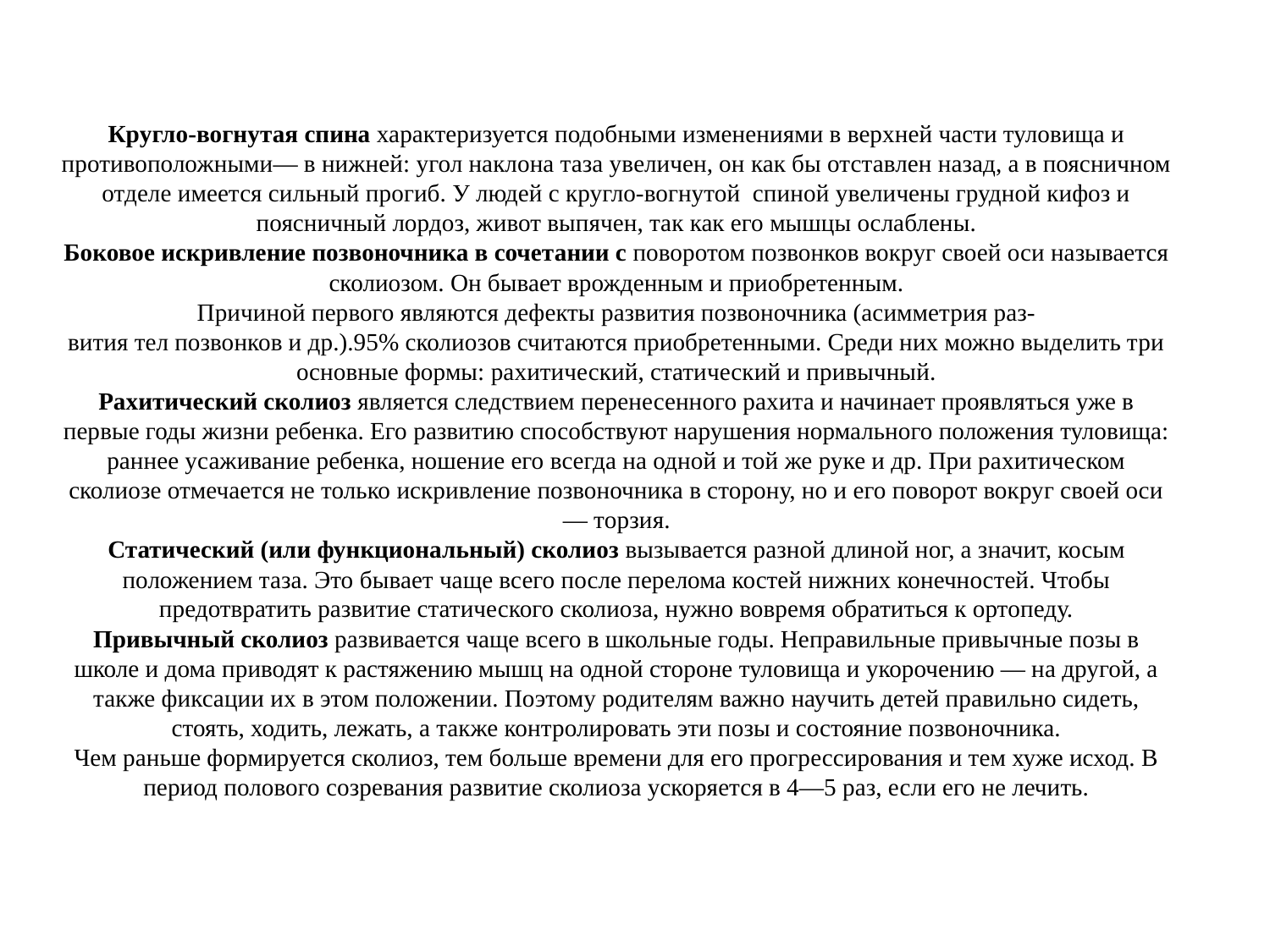

# Кругло-вогнутая спина характеризуется подобными изменениями в верхней части туловища и противоположными— в нижней: угол наклона таза увеличен, он как бы отставлен назад, а в поясничном отделе имеется сильный прогиб. У людей с кругло-вогнутой  спиной увеличены грудной кифоз и поясничный лордоз, живот выпячен, так как его мышцы ослаблены. Боковое искривление позвоночника в сочетании с поворотом позвонков вокруг своей оси называется сколиозом. Он бывает врожденным и приобретенным. Причиной первого являются дефекты развития позвоночника (асимметрия раз- вития тел позвонков и др.).95% сколиозов считаются приобретенными. Среди них можно выделить три основные формы: рахитический, статический и привычный. Рахитический сколиоз является следствием перенесенного рахита и начинает проявляться уже в первые годы жизни ребенка. Его развитию способствуют нарушения нормального положения туловища: раннее усаживание ребенка, ношение его всегда на одной и той же руке и др. При рахитическом сколиозе отмечается не только искривление позвоночника в сторону, но и его поворот вокруг своей оси — торзия. Статический (или функциональный) сколиоз вызывается разной длиной ног, а значит, косым положением таза. Это бывает чаще всего после перелома костей нижних конечностей. Чтобы предотвратить развитие статического сколиоза, нужно вовремя обратиться к ортопеду. Привычный сколиоз развивается чаще всего в школьные годы. Неправильные привычные позы в школе и дома приводят к растяжению мышц на одной стороне туловища и укорочению — на другой, а также фиксации их в этом положении. Поэтому родителям важно научить детей правильно сидеть, стоять, ходить, лежать, а также контролировать эти позы и состояние позвоночника. Чем раньше формируется сколиоз, тем больше времени для его прогрессирования и тем хуже исход. В период полового созревания развитие сколиоза ускоряется в 4—5 раз, если его не лечить.